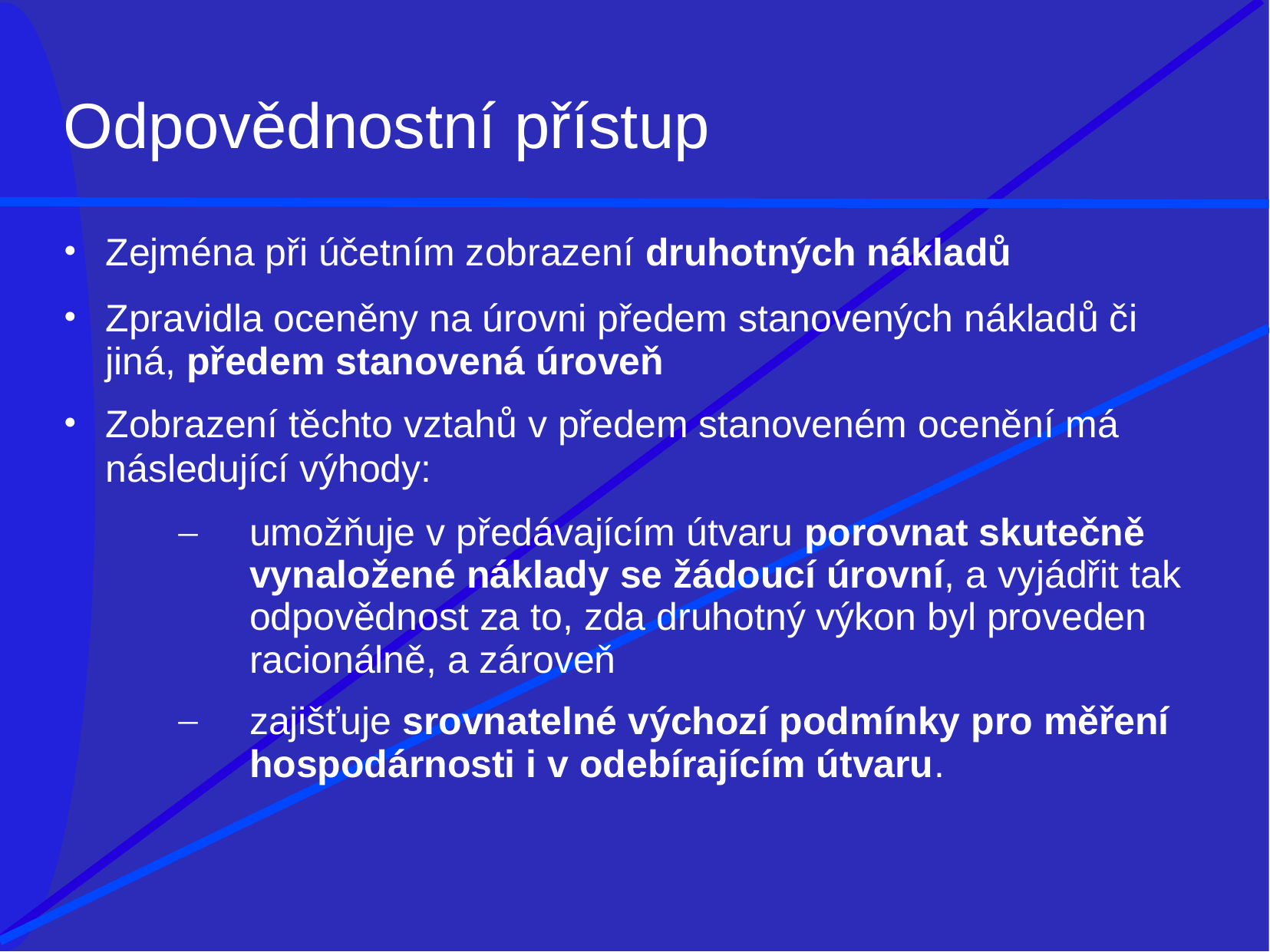

# Odpovědnostní přístup
Zejména při účetním zobrazení druhotných nákladů
Zpravidla oceněny na úrovni předem stanovených nákladů či jiná, předem stanovená úroveň
Zobrazení těchto vztahů v předem stanoveném ocenění má
následující výhody:
umožňuje v předávajícím útvaru porovnat skutečně vynaložené náklady se žádoucí úrovní, a vyjádřit tak odpovědnost za to, zda druhotný výkon byl proveden racionálně, a zároveň
zajišťuje srovnatelné výchozí podmínky pro měření hospodárnosti i v odebírajícím útvaru.